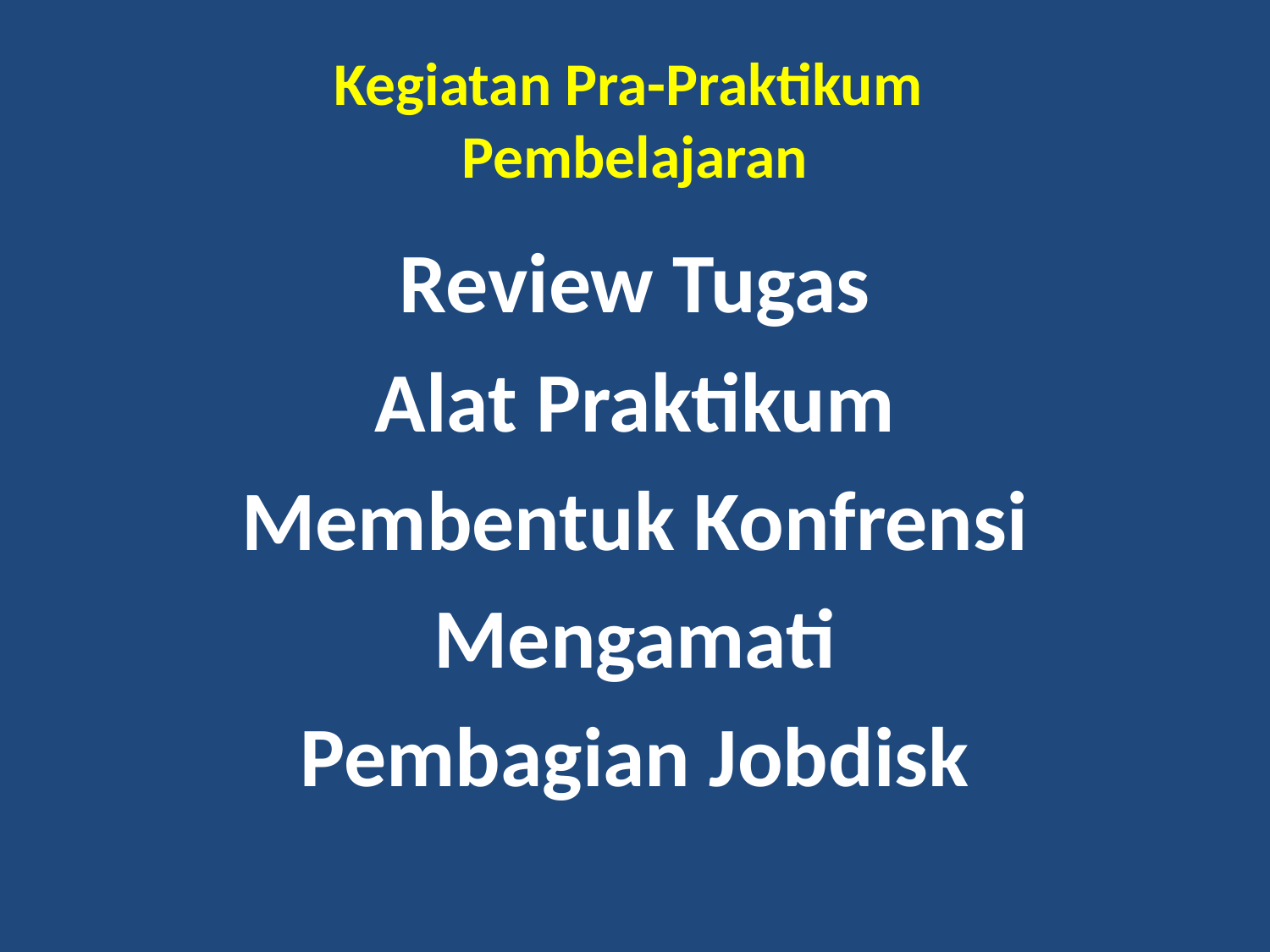

# Kegiatan Pra-Praktikum Pembelajaran
Review Tugas
Alat Praktikum
Membentuk Konfrensi
Mengamati
Pembagian Jobdisk